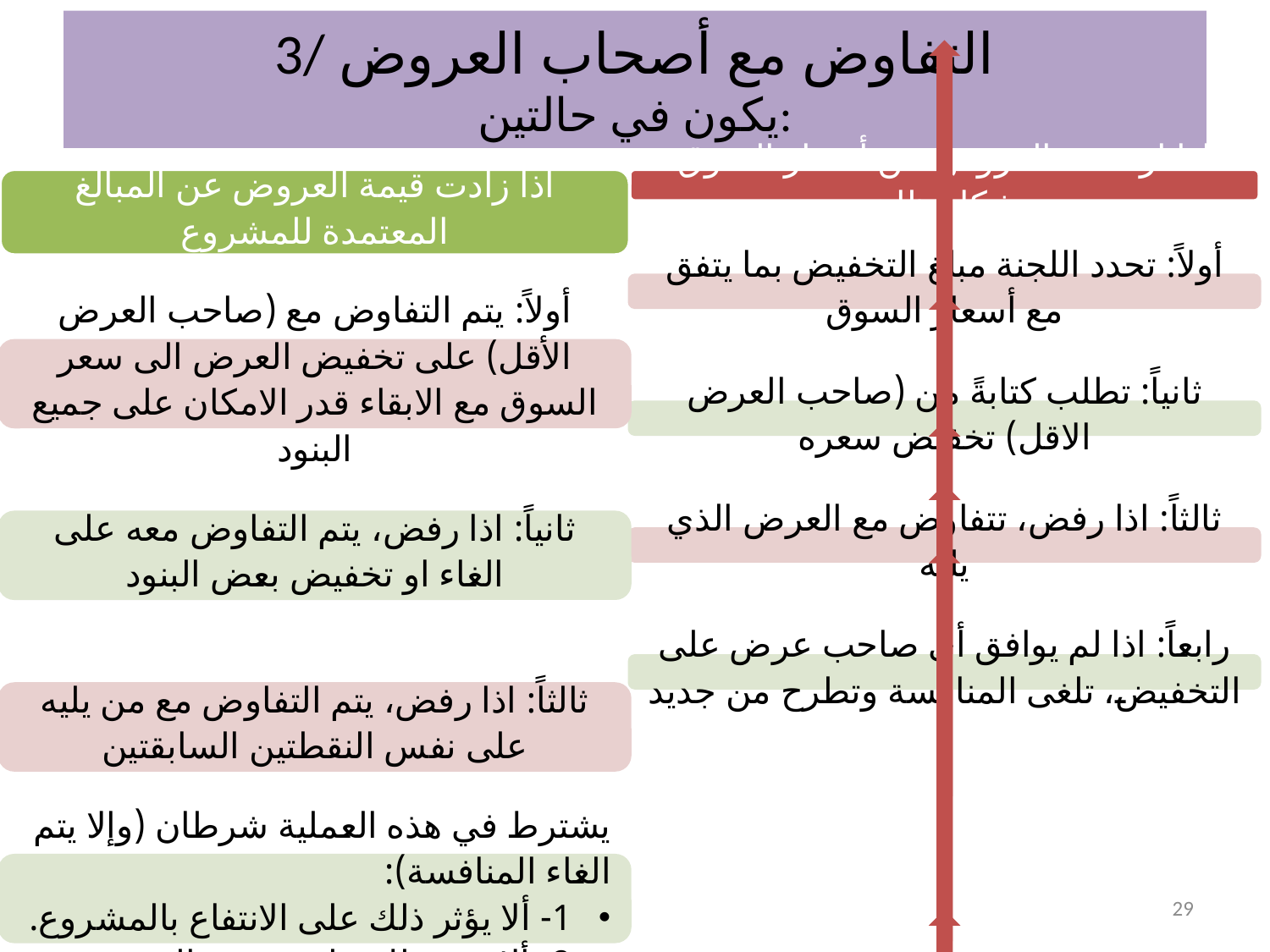

# 3/ التفاوض مع أصحاب العروض يكون في حالتين:
اذا ارتفعت العروض عن أسعار السوق بشكل ظاهر
اذا زادت قيمة العروض عن المبالغ المعتمدة للمشروع
ثالثاً: اذا رفض، تتفاوض مع العرض الذي يليه
ثالثاً: اذا رفض، يتم التفاوض مع من يليه على نفس النقطتين السابقتين
29